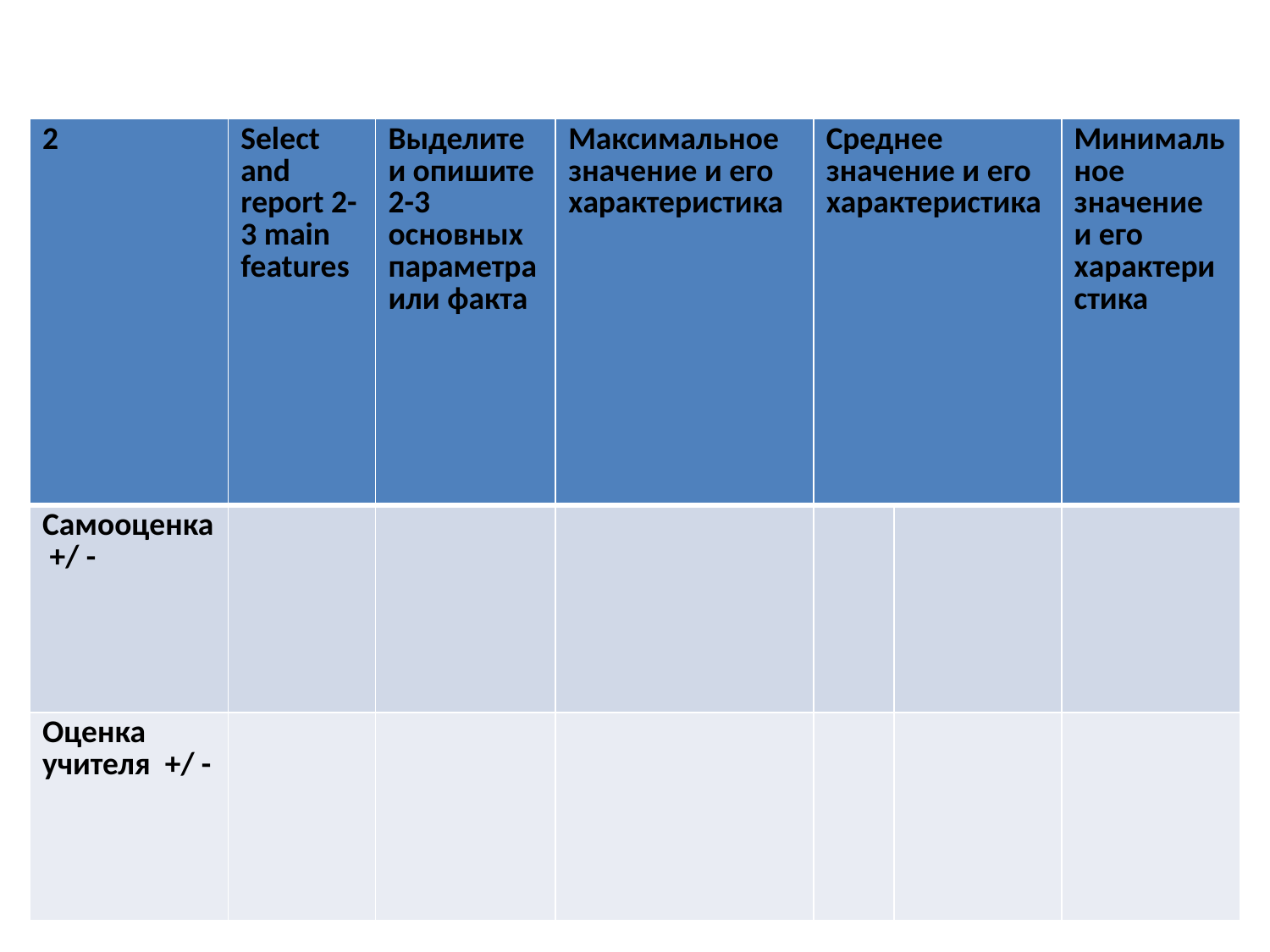

#
| 2 | Select and report 2-3 main features | Выделите и опишите 2-3 основных параметра или факта | Максимальное значение и его характеристика | Среднее значение и его характеристика |  | Минимальное значение и его характеристика |
| --- | --- | --- | --- | --- | --- | --- |
| Самооценка +/ - |  |  |  |  |  |  |
| Оценка учителя +/ - |  |  |  |  |  |  |